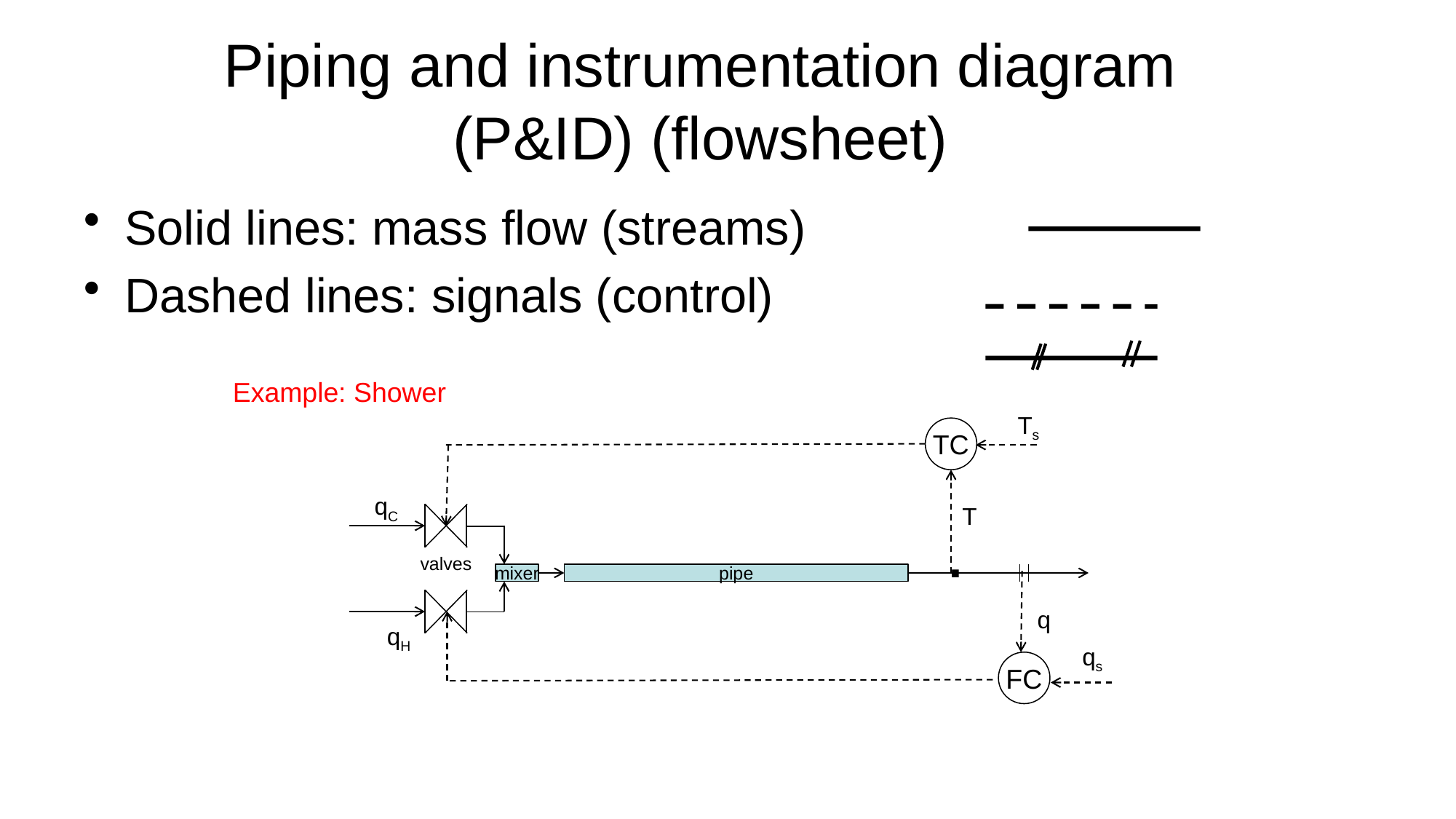

# Piping and instrumentation diagram (P&ID) (flowsheet)
Solid lines: mass flow (streams)
Dashed lines: signals (control)

Example: Shower
Ts
TC
qC
T
.
valves
mixer
pipe
q
qH
qs
FC